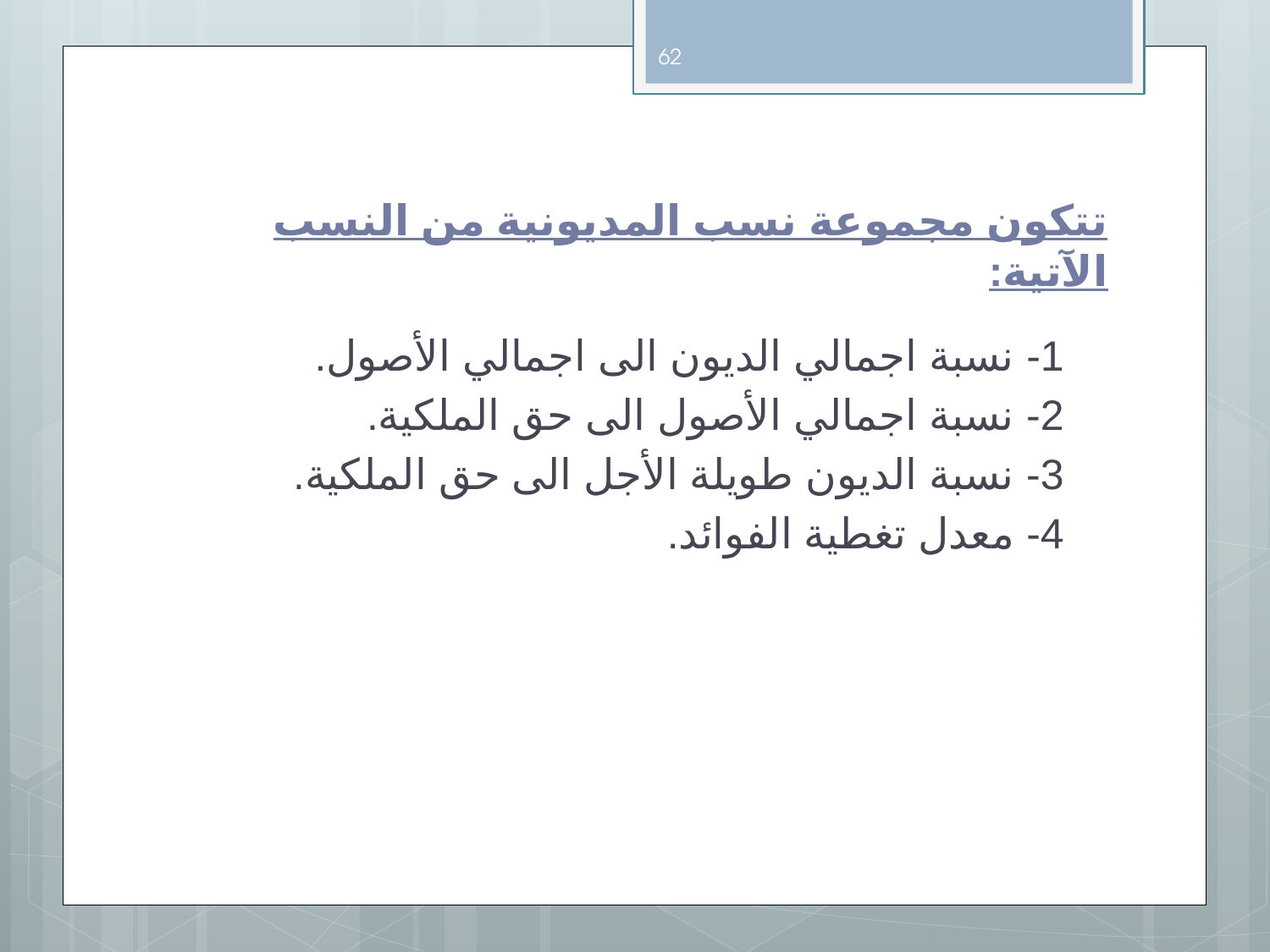

62
# تتكون مجموعة نسب المديونية من النسب الآتية:
1- نسبة اجمالي الديون الى اجمالي الأصول.
2- نسبة اجمالي الأصول الى حق الملكية.
3- نسبة الديون طويلة الأجل الى حق الملكية.
4- معدل تغطية الفوائد.